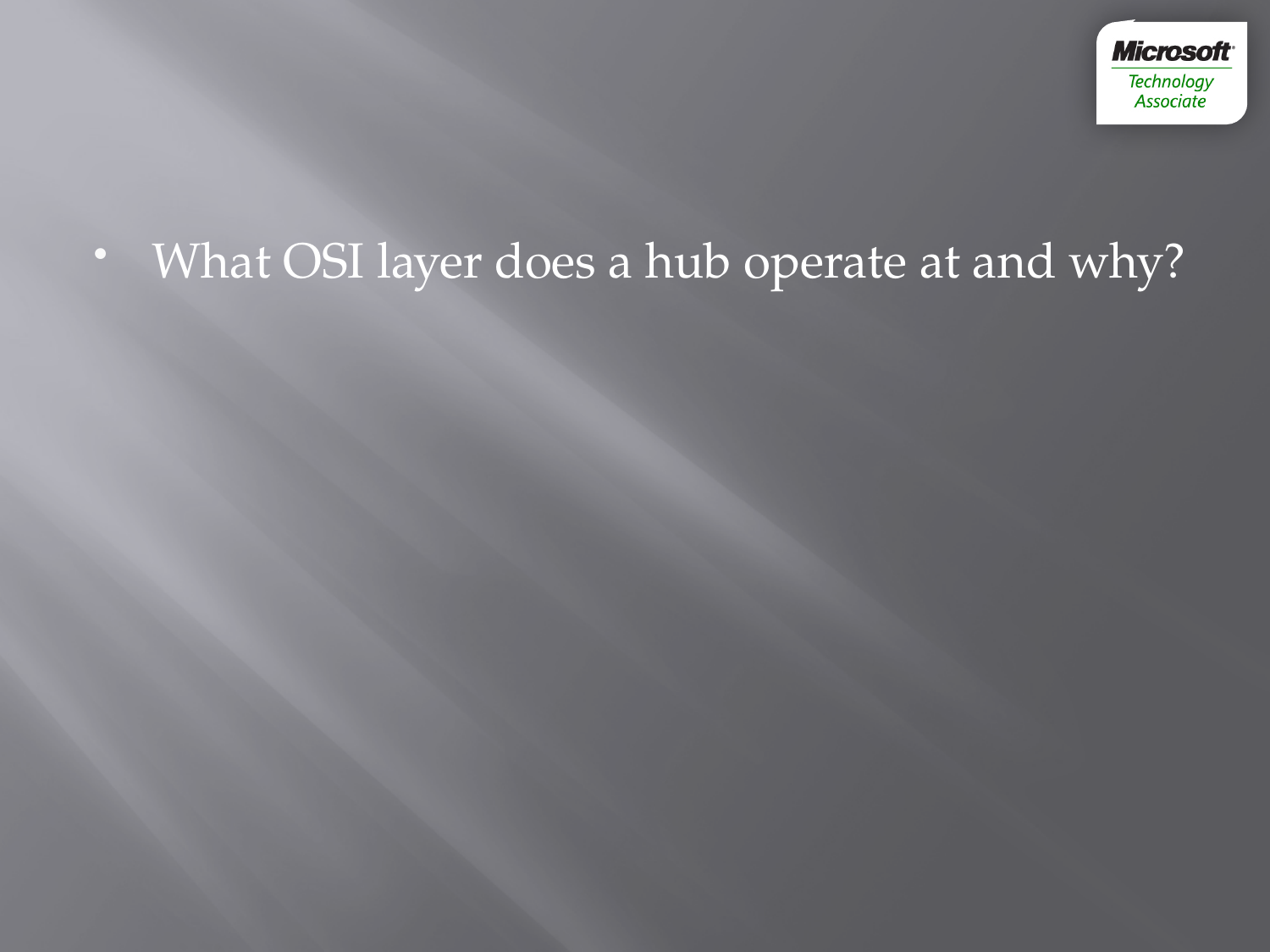

#
What OSI layer does a hub operate at and why?